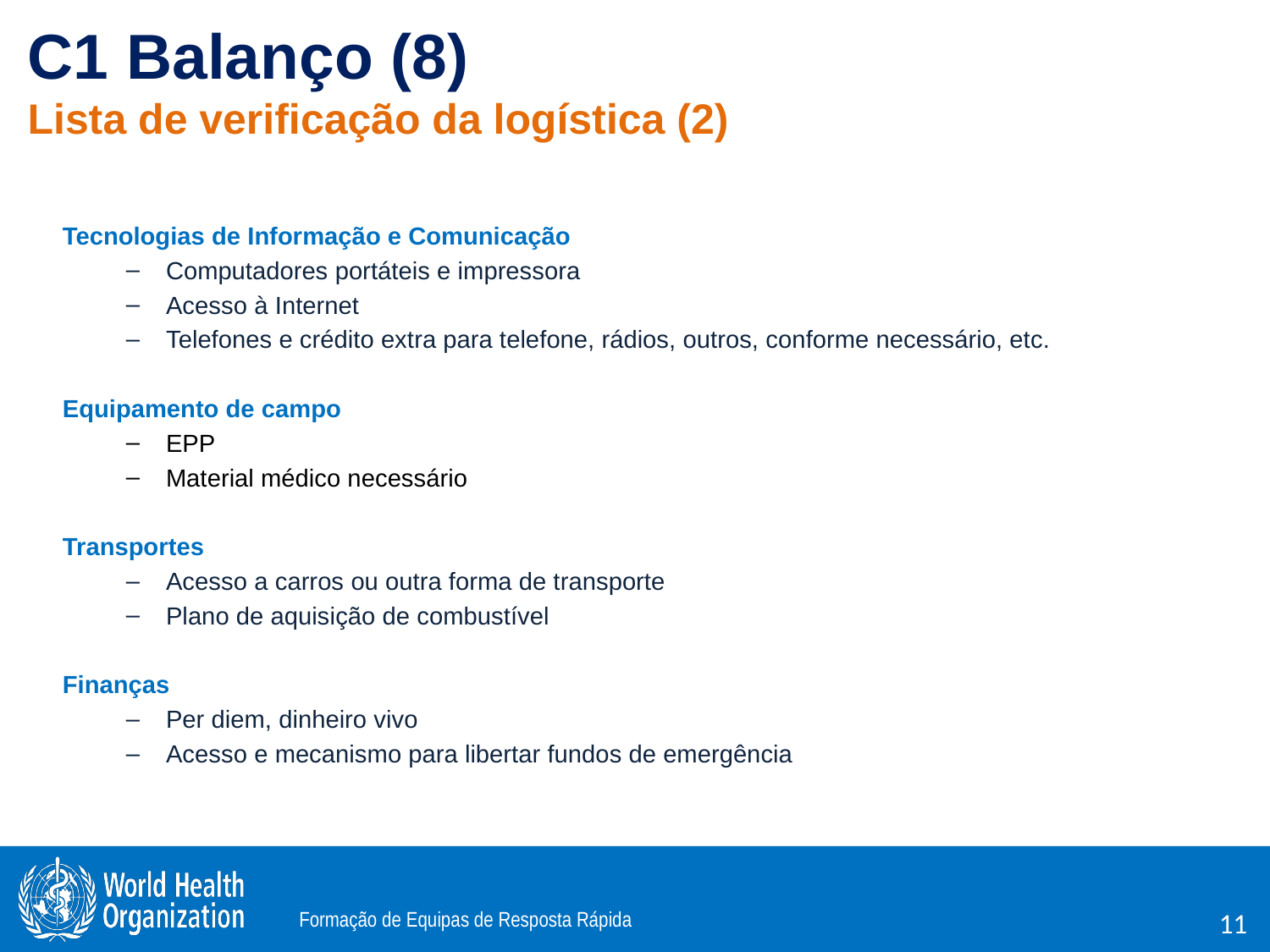

# C1 Balanço (8) Lista de verificação da logística (2)
Tecnologias de Informação e Comunicação
Computadores portáteis e impressora
Acesso à Internet
Telefones e crédito extra para telefone, rádios, outros, conforme necessário, etc.

Equipamento de campo
EPP
Material médico necessário

Transportes
Acesso a carros ou outra forma de transporte
Plano de aquisição de combustível

Finanças
Per diem, dinheiro vivo
Acesso e mecanismo para libertar fundos de emergência